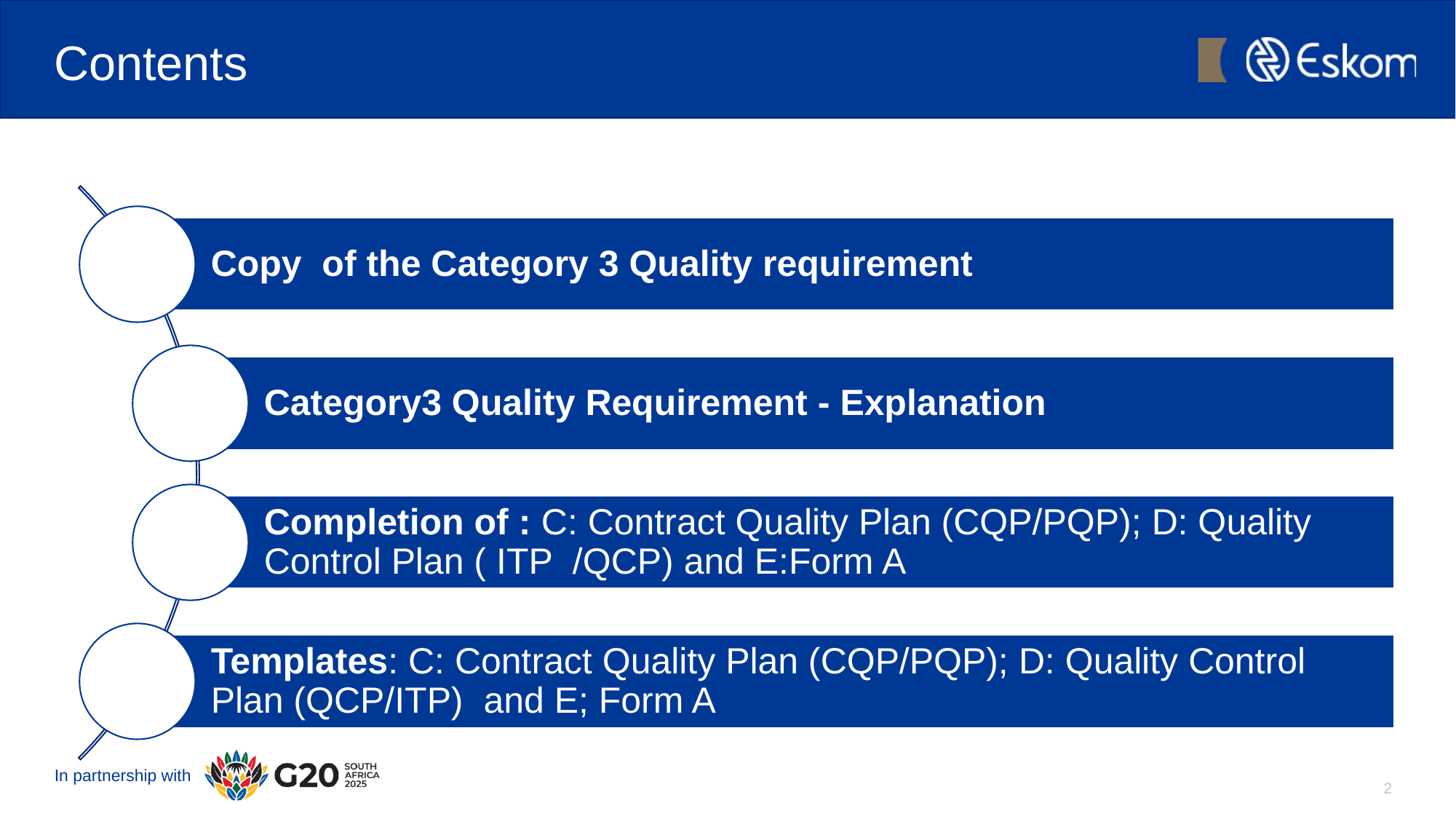

# Contents
Copy  of the Category 3 Quality requirement
Category3 Quality Requirement - Explanation
Completion of : C: Contract Quality Plan (CQP/PQP); D: Quality  Control Plan ( ITP  /QCP) and E:Form A
Templates: C: Contract Quality Plan (CQP/PQP); D: Quality Control Plan (QCP/ITP)  and E; Form A

2